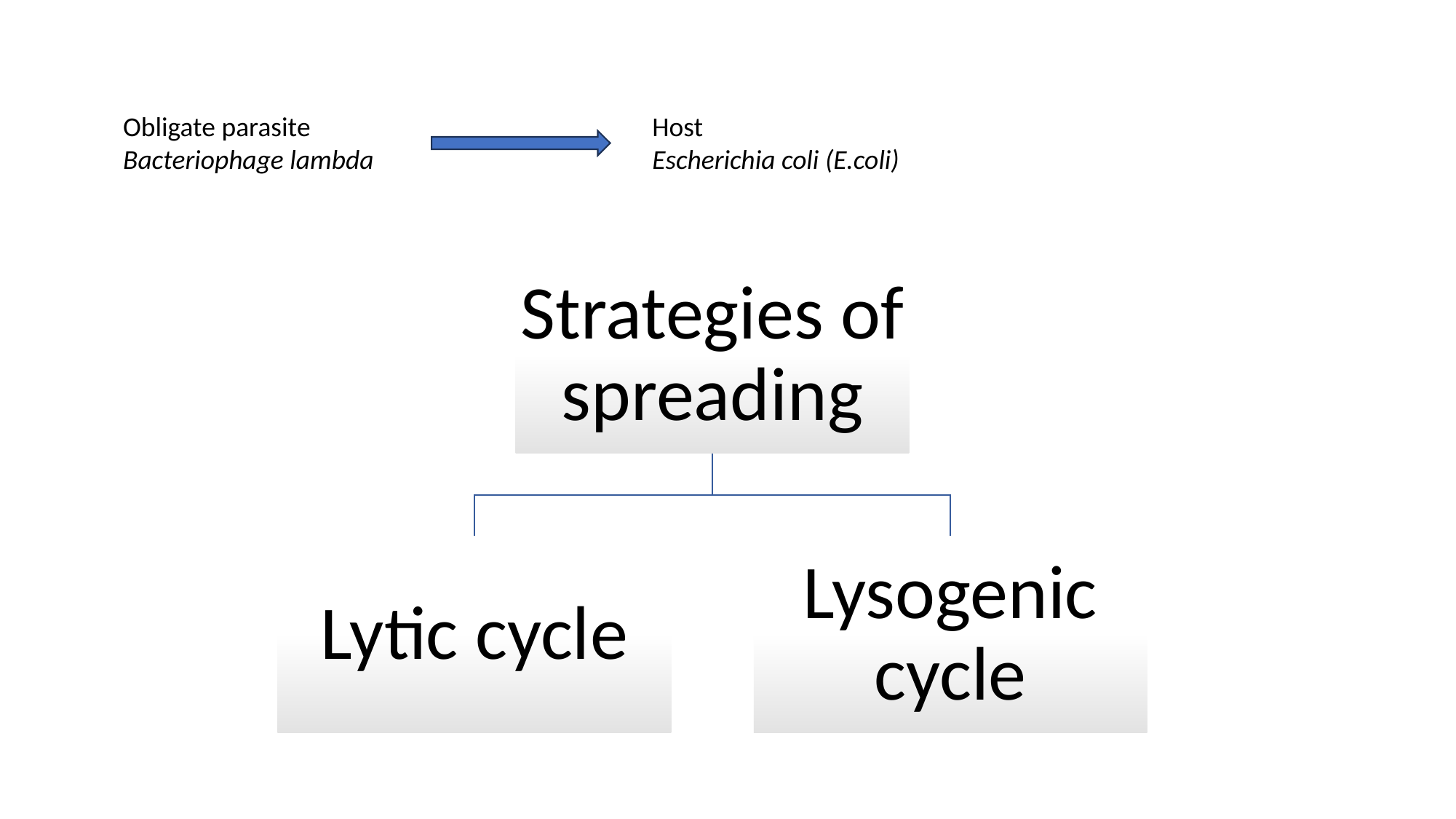

Obligate parasite
Bacteriophage lambda
Host
Escherichia coli (E.coli)

Strategies of spreading
Lytic cycle
Lysogenic cycle